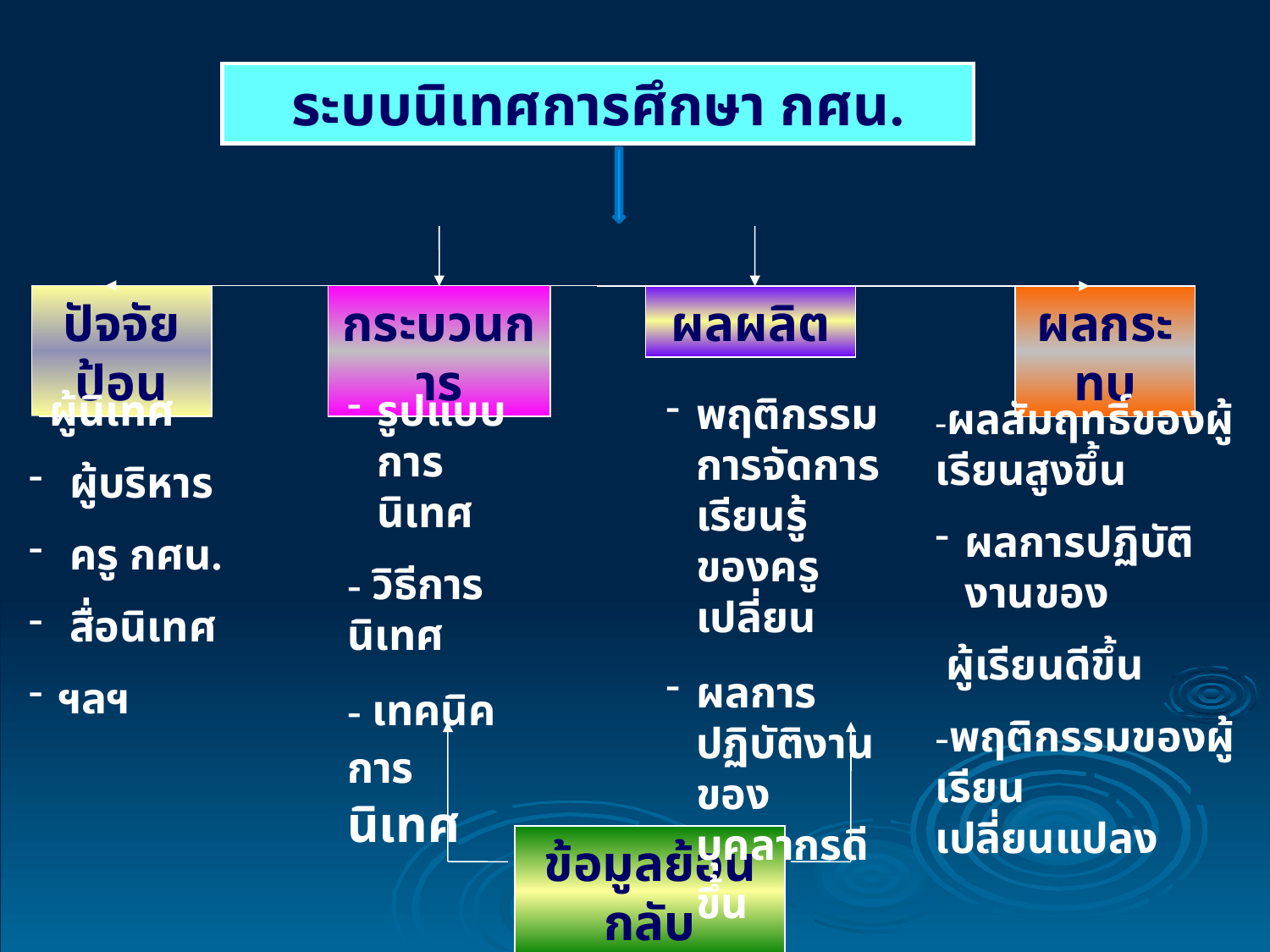

ระบบนิเทศการศึกษา กศน.

ปัจจัยป้อน
กระบวนการ
ผลผลิต
ผลกระทบ
- ผู้นิเทศ
 ผู้บริหาร
 ครู กศน.
 สื่อนิเทศ
ฯลฯ

รูปแบบการ     นิเทศ
- วิธีการนิเทศ
- เทคนิคการ นิเทศ

พฤติกรรมการจัดการเรียนรู้ของครูเปลี่ยน
ผลการปฏิบัติงานของบุคลากรดีขึ้น
-ผลสัมฤทธิ์ของผู้เรียนสูงขึ้น
ผลการปฏิบัติงานของ
 ผู้เรียนดีขึ้น
-พฤติกรรมของผู้เรียนเปลี่ยนแปลง

ข้อมูลย้อนกลับ